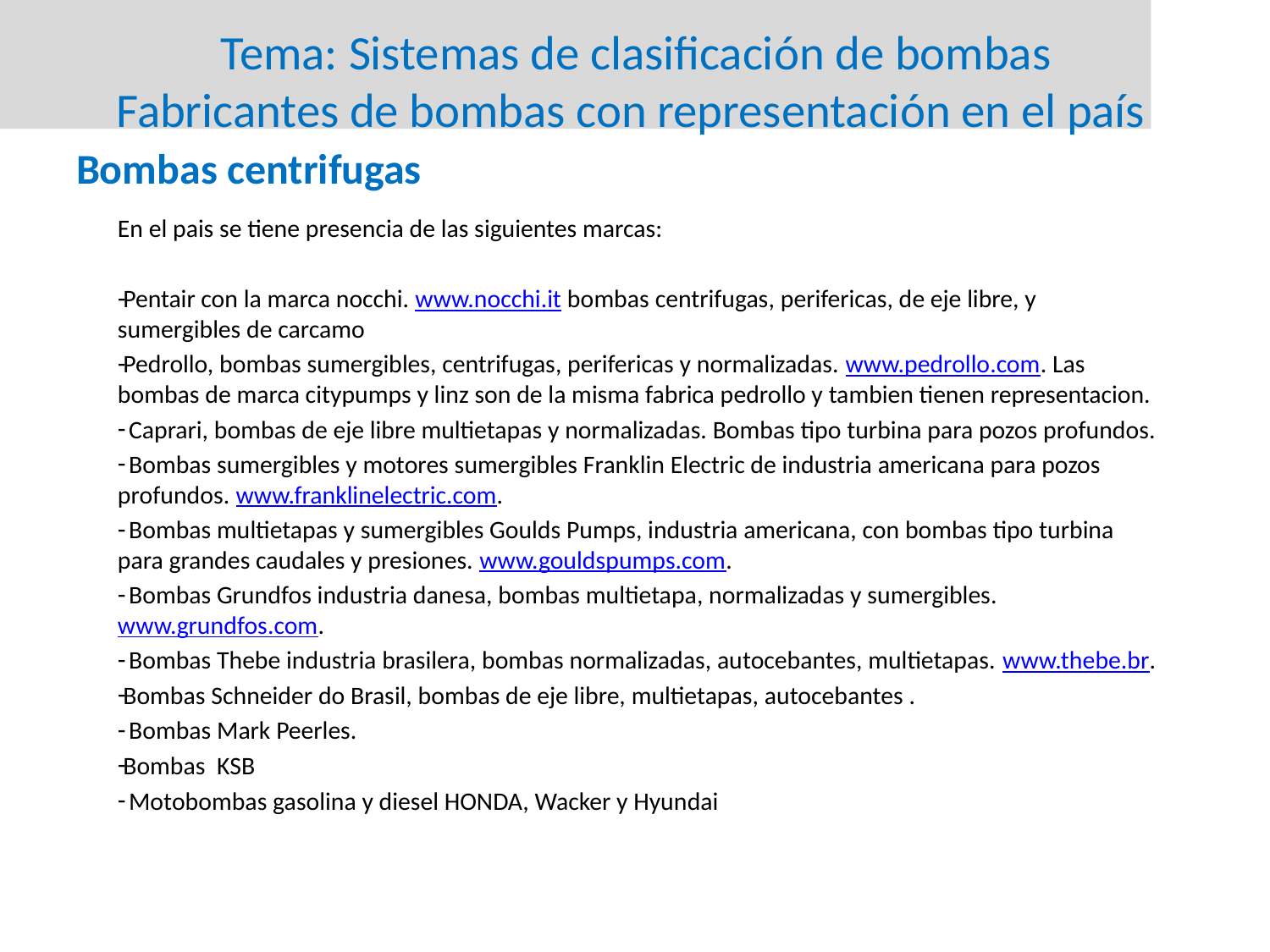

Tema: Sistemas de clasificación de bombas
Fabricantes de bombas con representación en el país
# Bombas centrifugas
En el pais se tiene presencia de las siguientes marcas:

Pentair con la marca nocchi. www.nocchi.it bombas centrifugas, perifericas, de eje libre, y sumergibles de carcamo
Pedrollo, bombas sumergibles, centrifugas, perifericas y normalizadas. www.pedrollo.com. Las bombas de marca citypumps y linz son de la misma fabrica pedrollo y tambien tienen representacion.
 Caprari, bombas de eje libre multietapas y normalizadas. Bombas tipo turbina para pozos profundos.
 Bombas sumergibles y motores sumergibles Franklin Electric de industria americana para pozos profundos. www.franklinelectric.com.
 Bombas multietapas y sumergibles Goulds Pumps, industria americana, con bombas tipo turbina para grandes caudales y presiones. www.gouldspumps.com.
 Bombas Grundfos industria danesa, bombas multietapa, normalizadas y sumergibles. www.grundfos.com.
 Bombas Thebe industria brasilera, bombas normalizadas, autocebantes, multietapas. www.thebe.br.
Bombas Schneider do Brasil, bombas de eje libre, multietapas, autocebantes .
 Bombas Mark Peerles.
Bombas  KSB
 Motobombas gasolina y diesel HONDA, Wacker y Hyundai